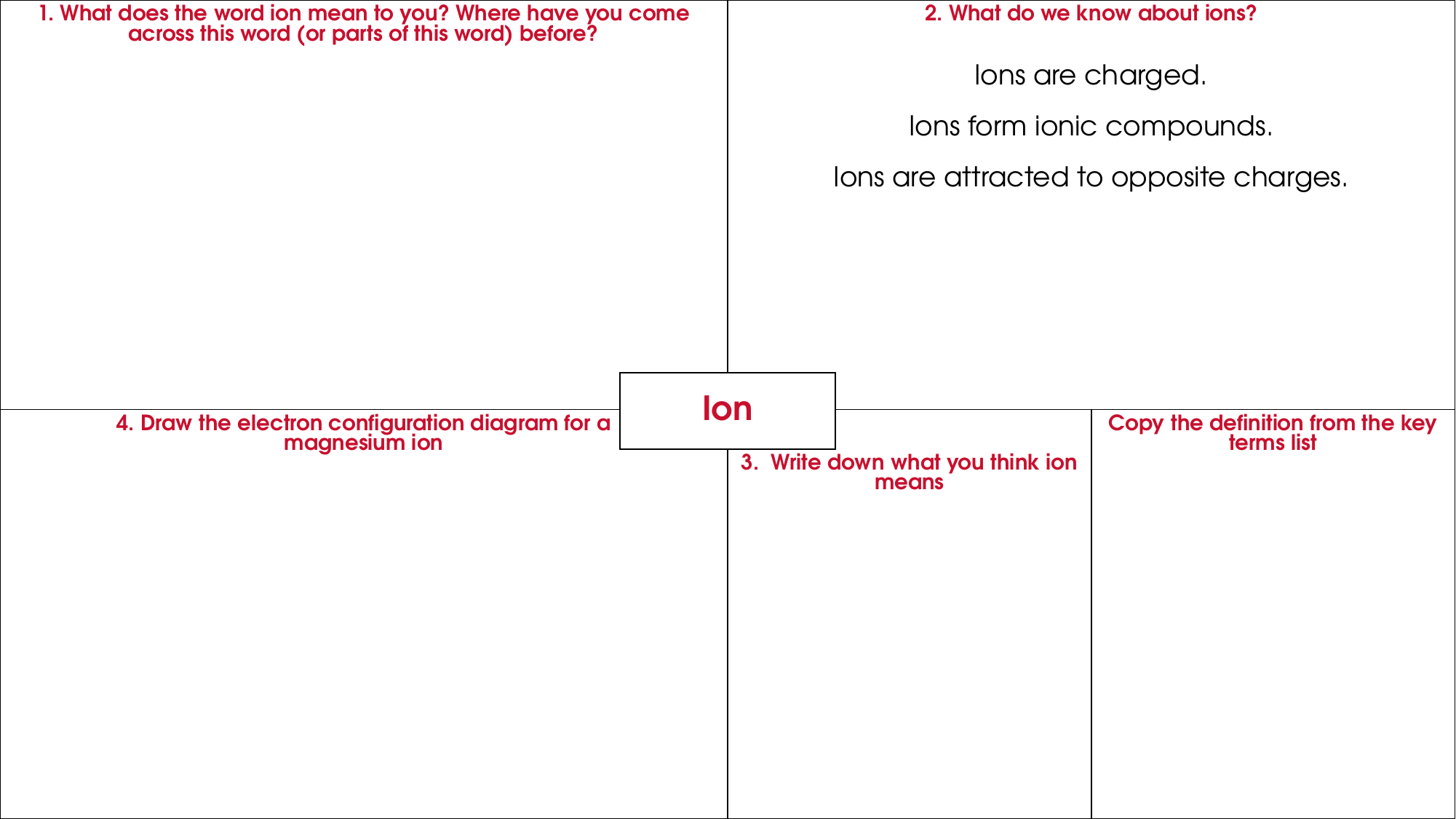

| 1. What does the word ion mean to you? Where have you come across this word (or parts of this word) before? | 2. What do we know about ions? Ions are charged. Ions form ionic compounds. Ions are attracted to opposite charges. |  |
| --- | --- | --- |
| 4. Draw the electron configuration diagram for a magnesium ion | 3. Write down what you think ion means | Copy the definition from the key terms list |
| Ion |
| --- |